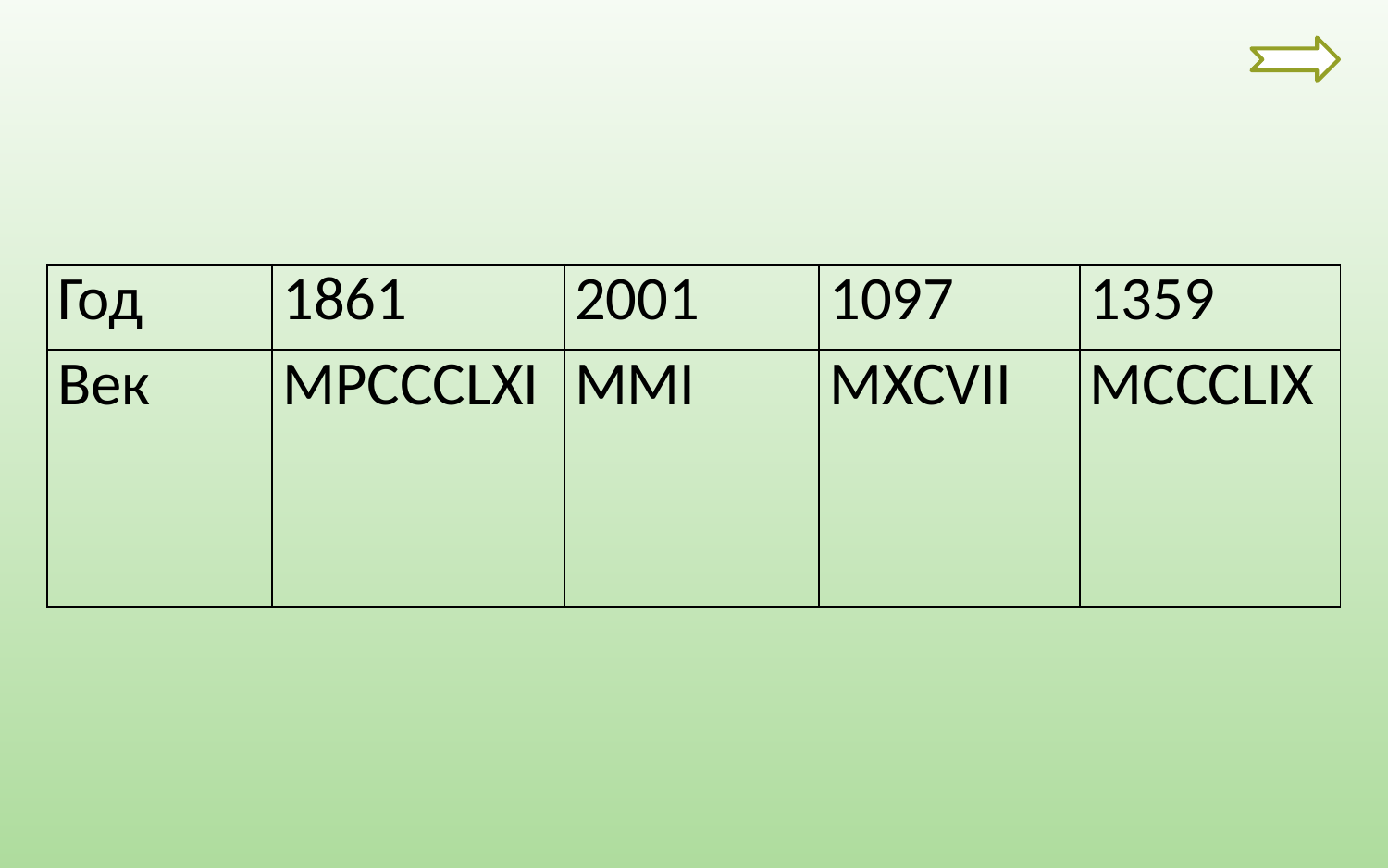

| Год | 1861 | 2001 | 1097 | 1359 |
| --- | --- | --- | --- | --- |
| Век | MPCCCLXI | MMI | MXCVII | MCCCLIX |